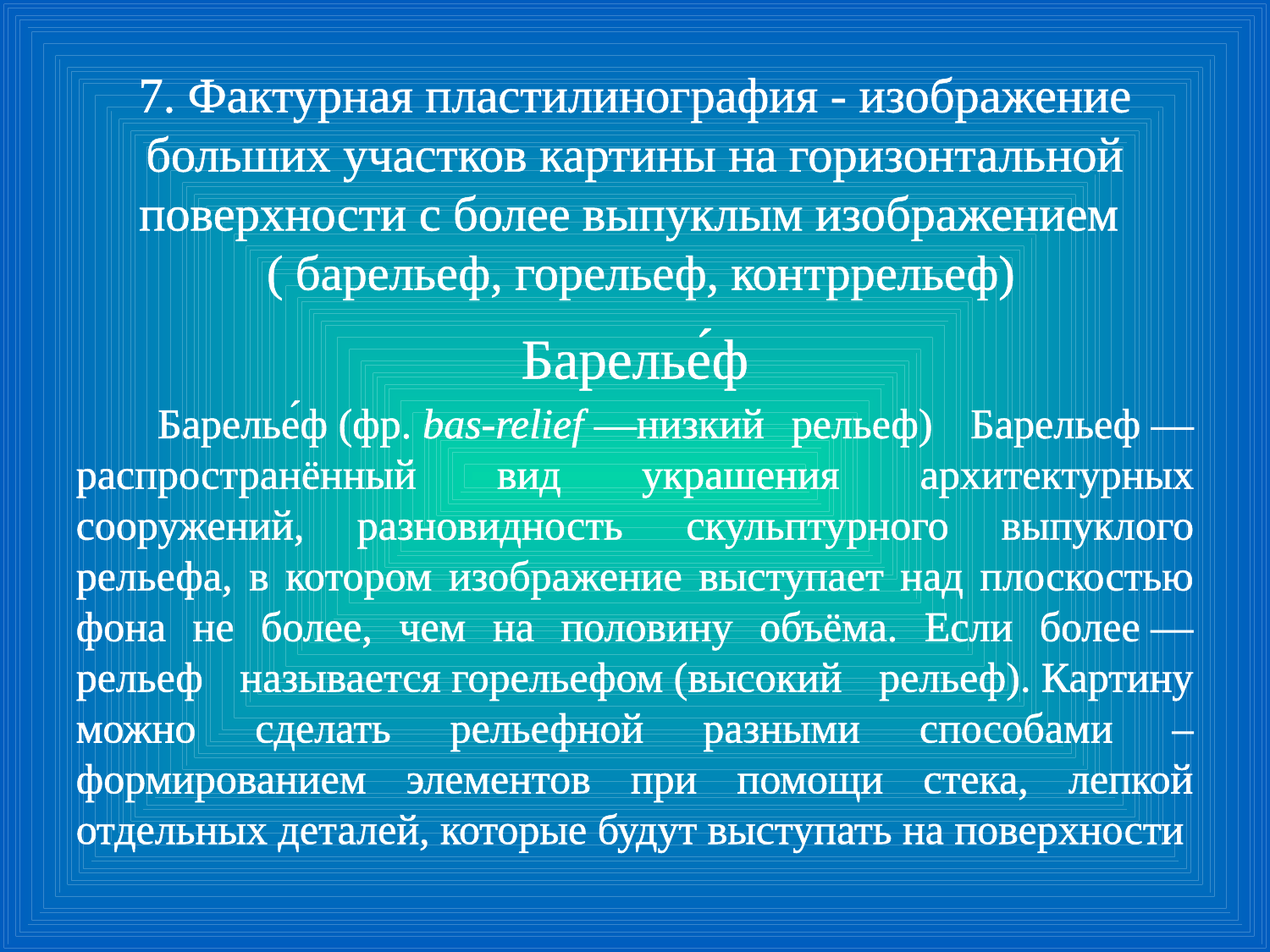

# 7. Фактурная пластилинография - изображение больших участков картины на горизонтальной поверхности с более выпуклым изображением ( барельеф, горельеф, контррельеф)
Барелье́ф
   Барелье́ф (фр. bas-relief —низкий рельеф)  Барельеф — распространённый вид украшения архитектурных сооружений, разновидность  скульптурного выпуклого рельефа, в котором изображение выступает над плоскостью фона не более, чем на половину объёма. Если более — рельеф называется горельефом (высокий рельеф). Картину можно сделать рельефной разными способами – формированием элементов при помощи стека, лепкой отдельных деталей, которые будут выступать на поверхности